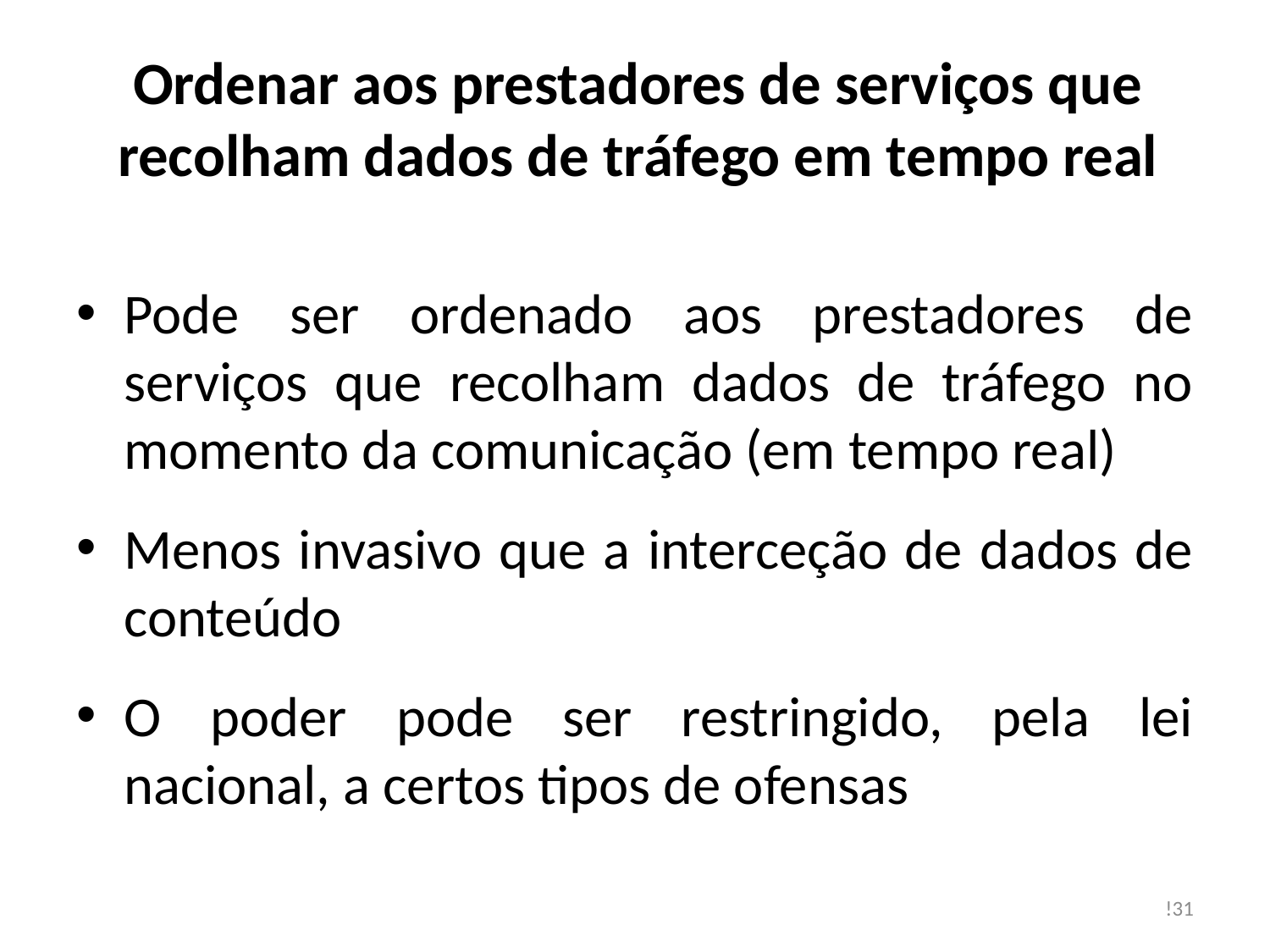

# Ordenar aos prestadores de serviços que recolham dados de tráfego em tempo real
Pode ser ordenado aos prestadores de serviços que recolham dados de tráfego no momento da comunicação (em tempo real)
Menos invasivo que a interceção de dados de conteúdo
O poder pode ser restringido, pela lei nacional, a certos tipos de ofensas
!31